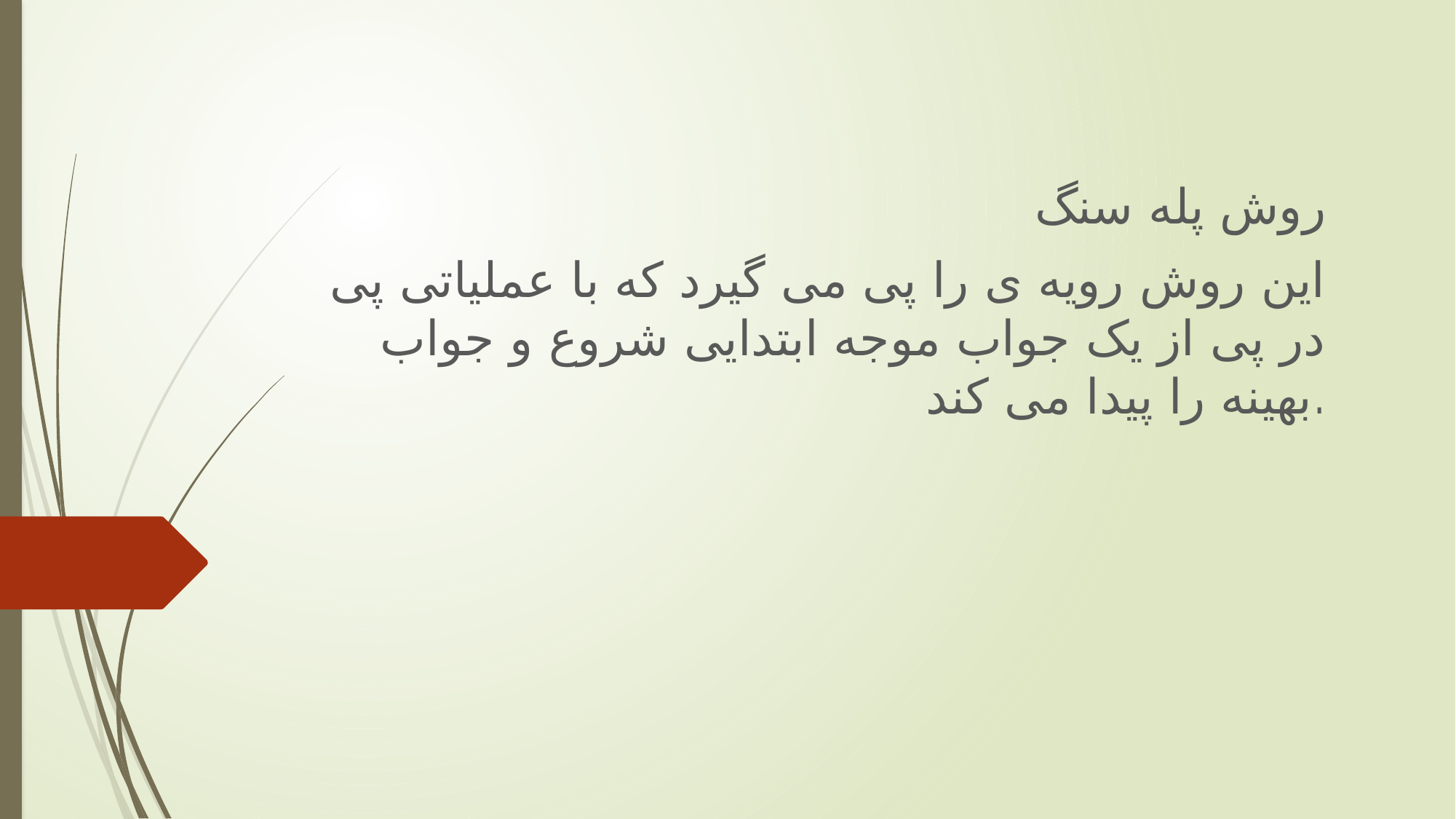

روش پله سنگ
این روش رویه ی را پی می گیرد که با عملیاتی پی در پی از یک جواب موجه ابتدایی شروع و جواب بهینه را پیدا می کند.